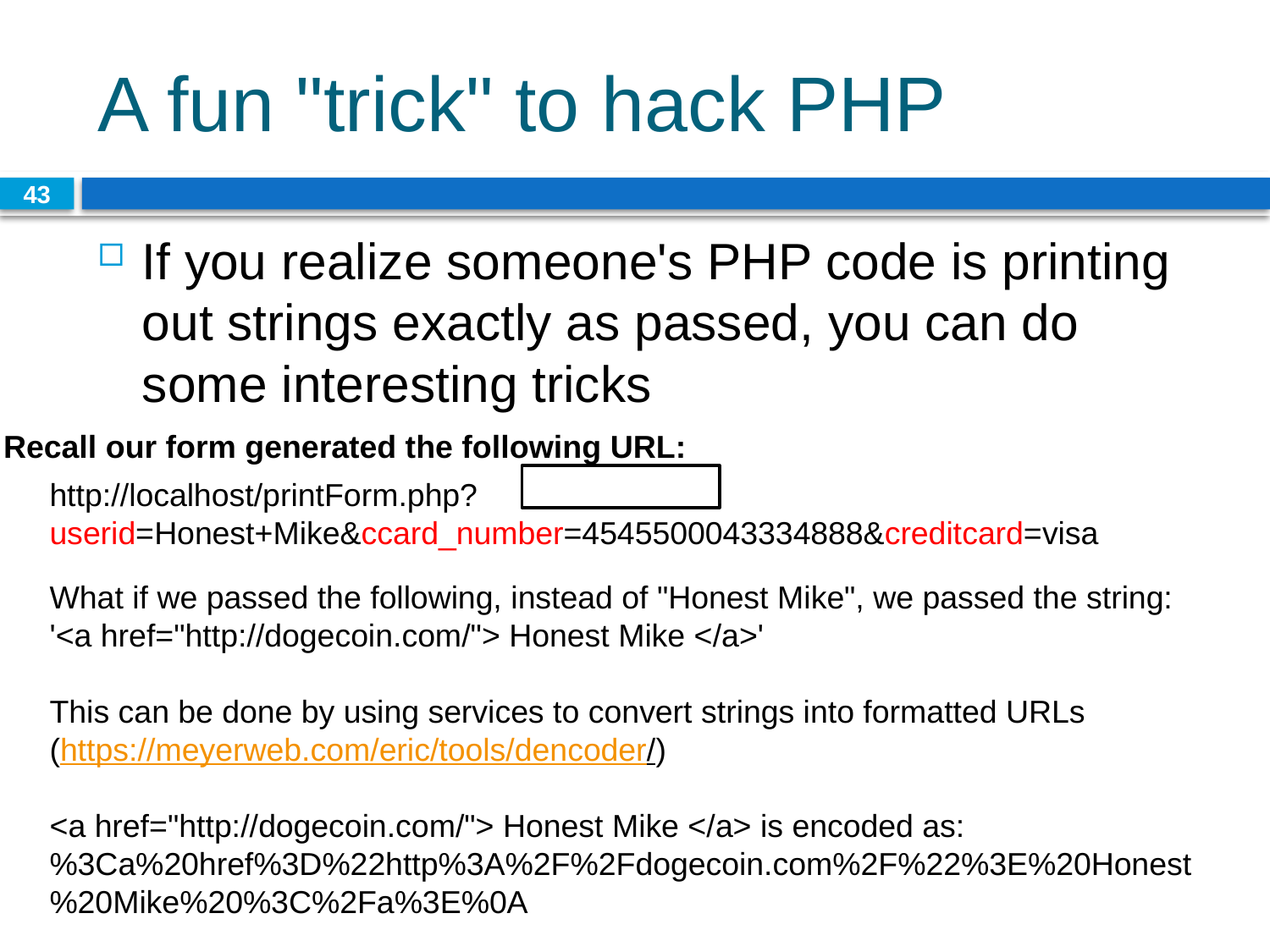

# A fun "trick" to hack PHP
43
If you realize someone's PHP code is printing out strings exactly as passed, you can do some interesting tricks

Recall our form generated the following URL:

http://localhost/printForm.php?userid=Honest+Mike&ccard_number=4545500043334888&creditcard=visa
What if we passed the following, instead of "Honest Mike", we passed the string:
'<a href="http://dogecoin.com/"> Honest Mike </a>'

This can be done by using services to convert strings into formatted URLs
(https://meyerweb.com/eric/tools/dencoder/)

<a href="http://dogecoin.com/"> Honest Mike </a> is encoded as:
%3Ca%20href%3D%22http%3A%2F%2Fdogecoin.com%2F%22%3E%20Honest%20Mike%20%3C%2Fa%3E%0A